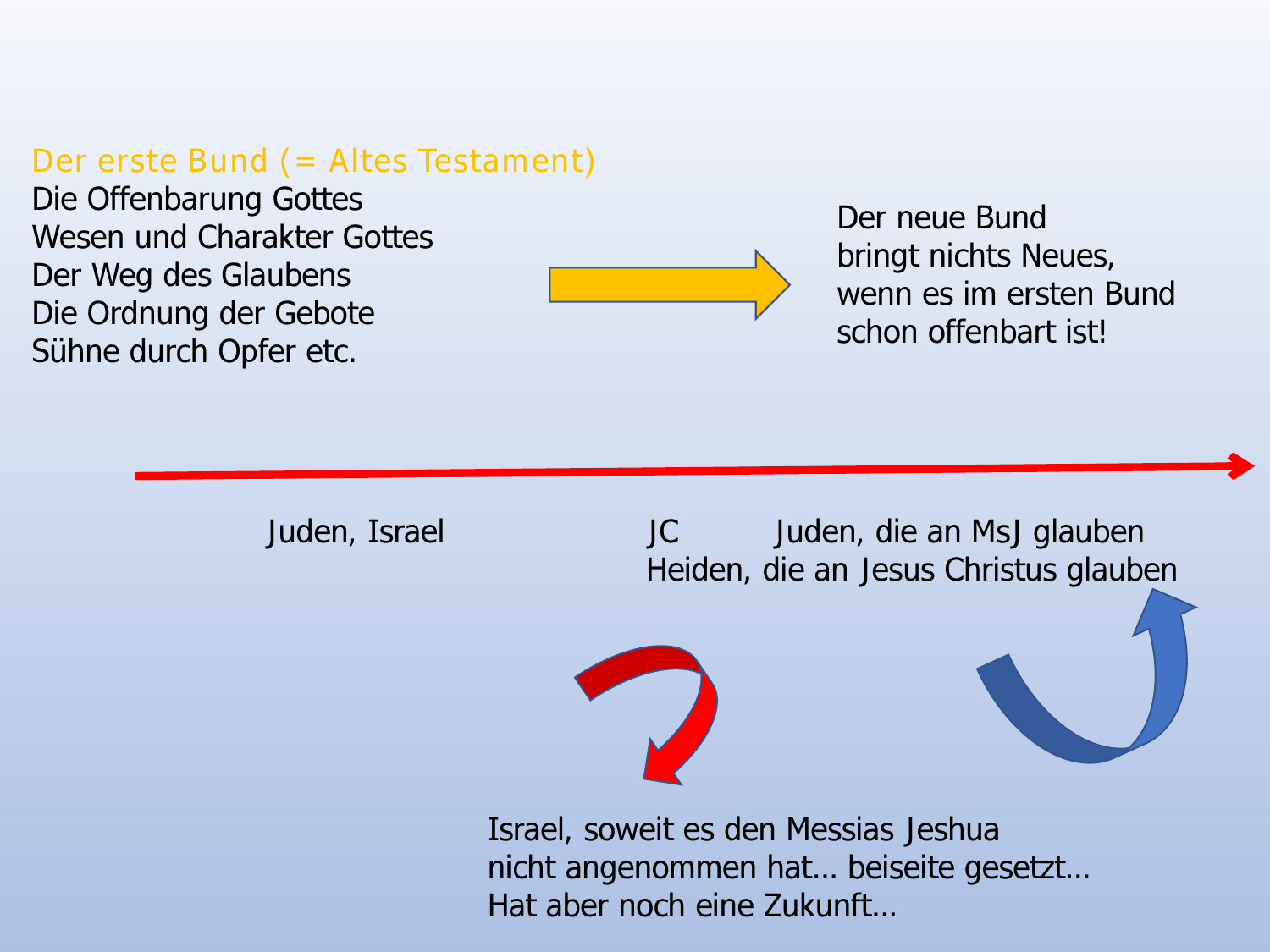

Der erste Bund (= Altes Testament)
Die Offenbarung Gottes
Wesen und Charakter Gottes
Der Weg des Glaubens
Die Ordnung der Gebote
Sühne durch Opfer etc.
Der neue Bund
bringt nichts Neues,
wenn es im ersten Bund
schon offenbart ist!

Juden, Israel		JC	Juden, die an MsJ glauben
			Heiden, die an Jesus Christus glauben

Israel, soweit es den Messias Jeshua
nicht angenommen hat… beiseite gesetzt…
Hat aber noch eine Zukunft…